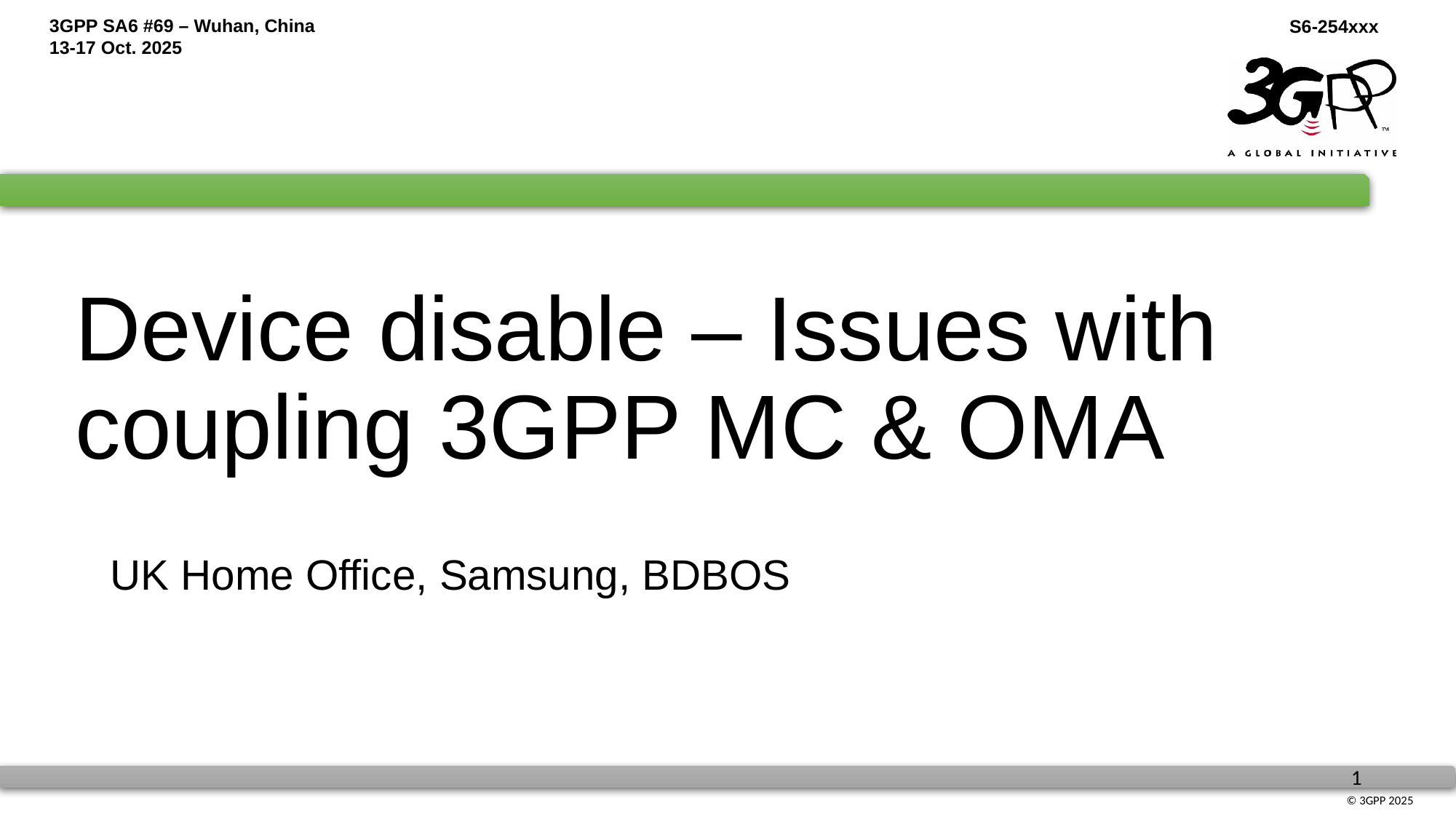

# Device disable – Issues with coupling 3GPP MC & OMA
UK Home Office, Samsung, BDBOS